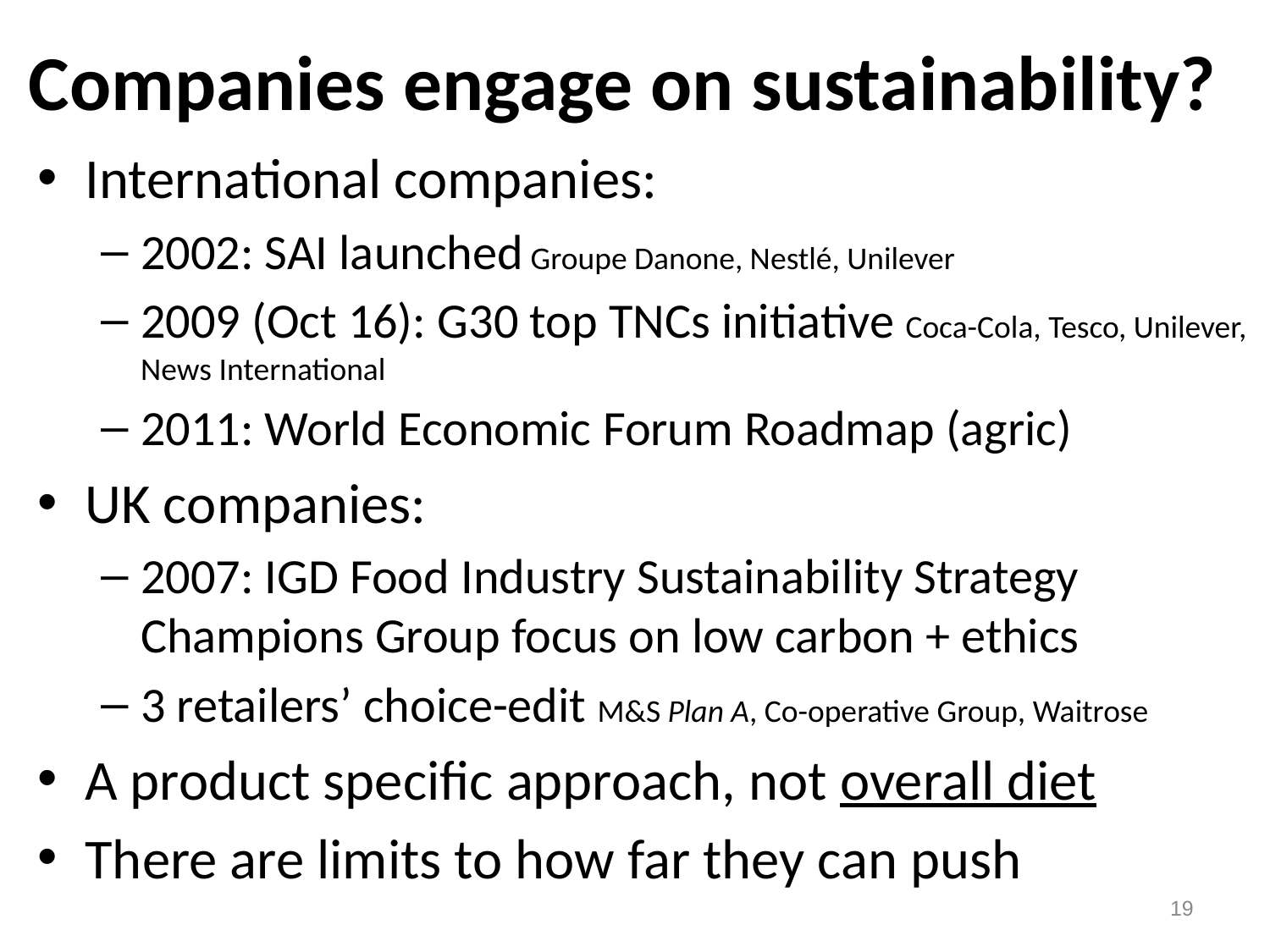

# Companies engage on sustainability?
International companies:
2002: SAI launched Groupe Danone, Nestlé, Unilever
2009 (Oct 16): G30 top TNCs initiative Coca-Cola, Tesco, Unilever, News International
2011: World Economic Forum Roadmap (agric)
UK companies:
2007: IGD Food Industry Sustainability Strategy Champions Group focus on low carbon + ethics
3 retailers’ choice-edit M&S Plan A, Co-operative Group, Waitrose
A product specific approach, not overall diet
There are limits to how far they can push

19